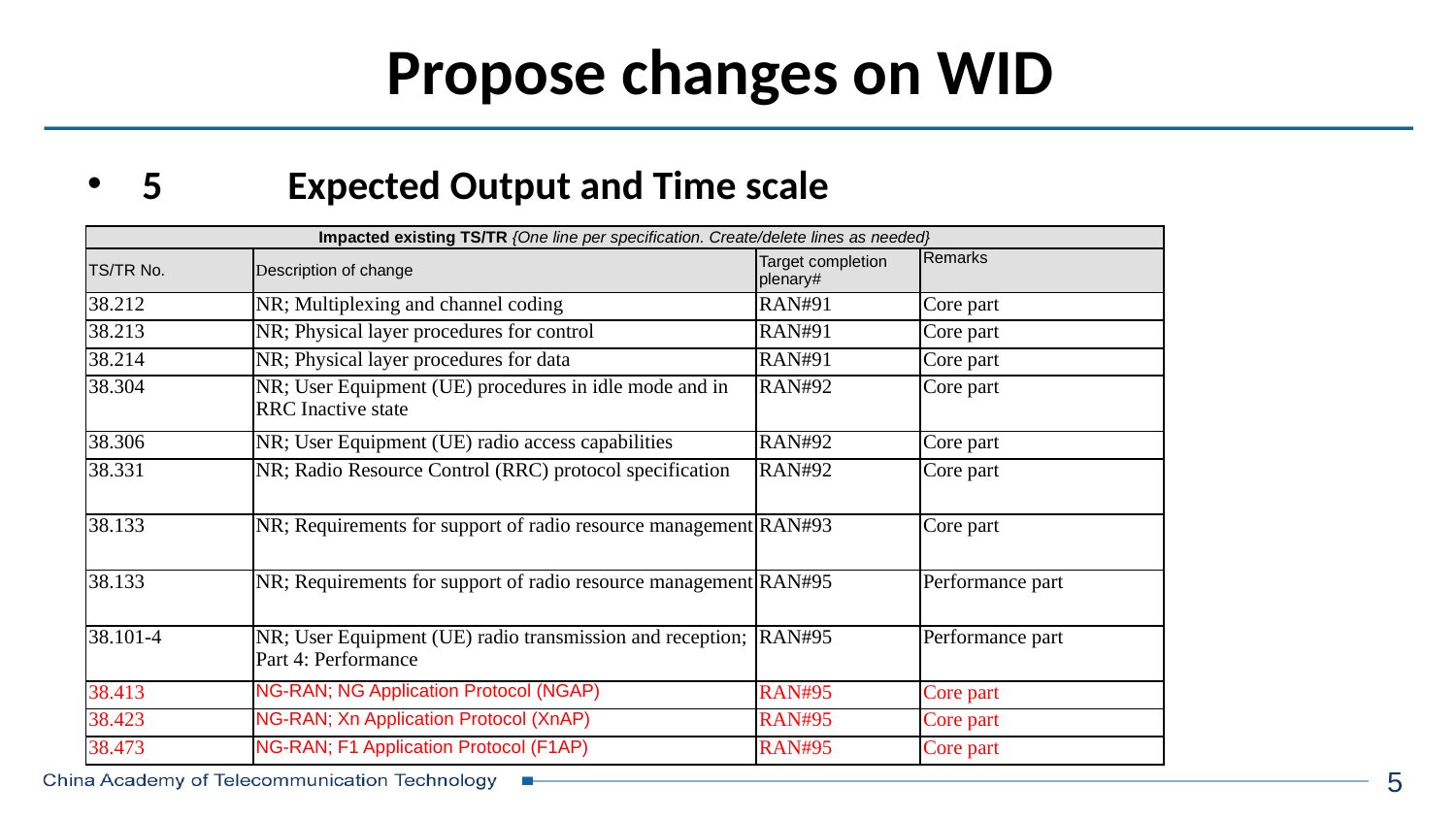

# Propose changes on WID
5	Expected Output and Time scale

| Impacted existing TS/TR {One line per specification. Create/delete lines as needed} |  |  |  |
| --- | --- | --- | --- |
| TS/TR No. | Description of change | Target completion plenary# | Remarks |
| 38.212 | NR; Multiplexing and channel coding | RAN#91 | Core part |
| 38.213 | NR; Physical layer procedures for control | RAN#91 | Core part |
| 38.214 | NR; Physical layer procedures for data | RAN#91 | Core part |
| 38.304 | NR; User Equipment (UE) procedures in idle mode and in RRC Inactive state | RAN#92 | Core part |
| 38.306 | NR; User Equipment (UE) radio access capabilities | RAN#92 | Core part |
| 38.331 | NR; Radio Resource Control (RRC) protocol specification | RAN#92 | Core part |
| 38.133 | NR; Requirements for support of radio resource management | RAN#93 | Core part |
| 38.133 | NR; Requirements for support of radio resource management | RAN#95 | Performance part |
| 38.101-4 | NR; User Equipment (UE) radio transmission and reception; Part 4: Performance | RAN#95 | Performance part |
| 38.413 | NG-RAN; NG Application Protocol (NGAP) | RAN#95 | Core part |
| 38.423 | NG-RAN; Xn Application Protocol (XnAP) | RAN#95 | Core part |
| 38.473 | NG-RAN; F1 Application Protocol (F1AP) | RAN#95 | Core part |
5